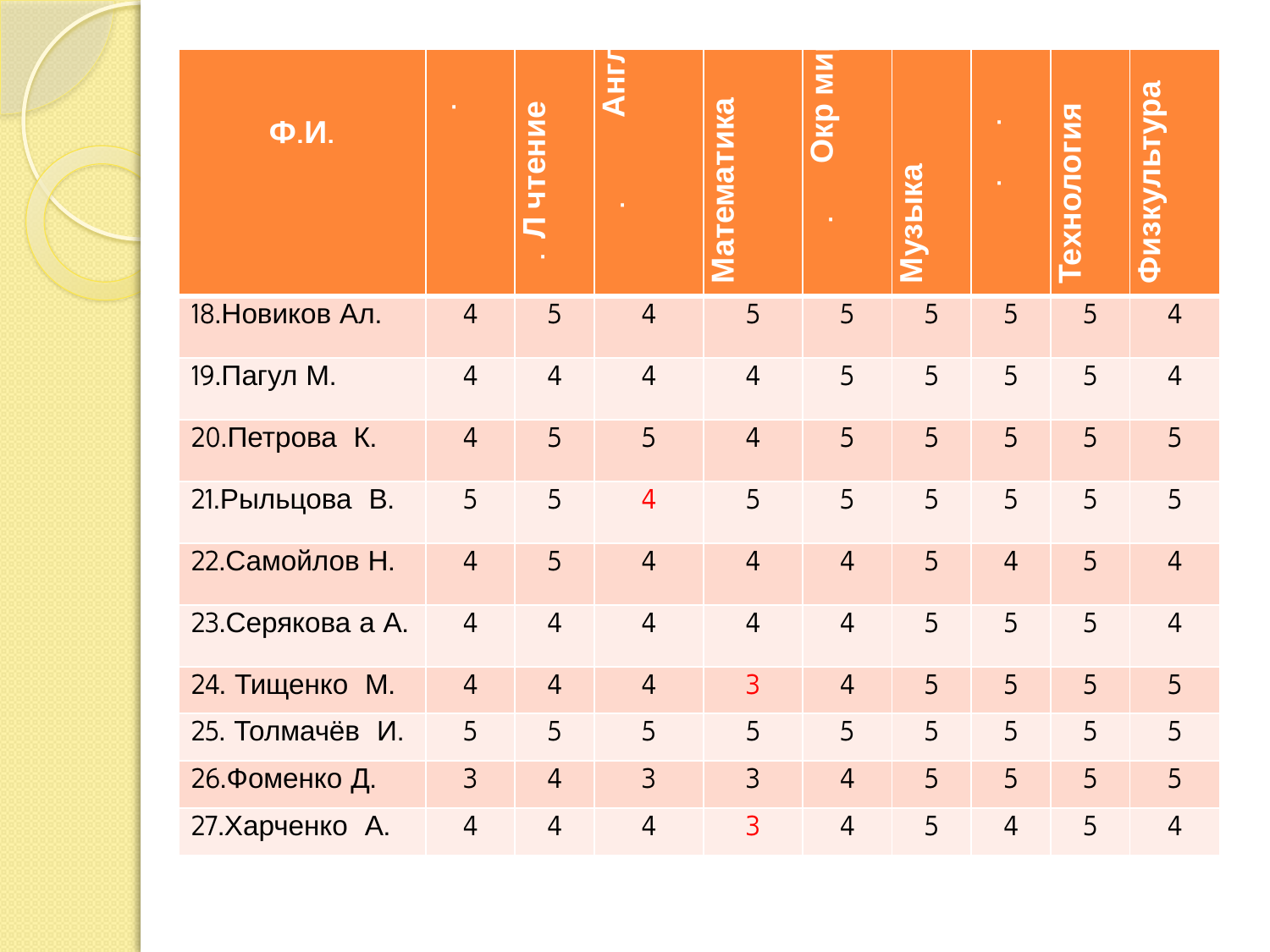

| Ф.И. | Русский яз. | Л.чтение | Англ. язык | Математика | Окр.мир | Музыка | Изобр.иск. | Технология | Физкультура |
| --- | --- | --- | --- | --- | --- | --- | --- | --- | --- |
| 18.Новиков Ал. | 4 | 5 | 4 | 5 | 5 | 5 | 5 | 5 | 4 |
| 19.Пагул М. | 4 | 4 | 4 | 4 | 5 | 5 | 5 | 5 | 4 |
| 20.Петрова К. | 4 | 5 | 5 | 4 | 5 | 5 | 5 | 5 | 5 |
| 21.Рыльцова В. | 5 | 5 | 4 | 5 | 5 | 5 | 5 | 5 | 5 |
| 22.Самойлов Н. | 4 | 5 | 4 | 4 | 4 | 5 | 4 | 5 | 4 |
| 23.Серякова а А. | 4 | 4 | 4 | 4 | 4 | 5 | 5 | 5 | 4 |
| 24. Тищенко М. | 4 | 4 | 4 | 3 | 4 | 5 | 5 | 5 | 5 |
| 25. Толмачёв И. | 5 | 5 | 5 | 5 | 5 | 5 | 5 | 5 | 5 |
| 26.Фоменко Д. | 3 | 4 | 3 | 3 | 4 | 5 | 5 | 5 | 5 |
| 27.Харченко А. | 4 | 4 | 4 | 3 | 4 | 5 | 4 | 5 | 4 |